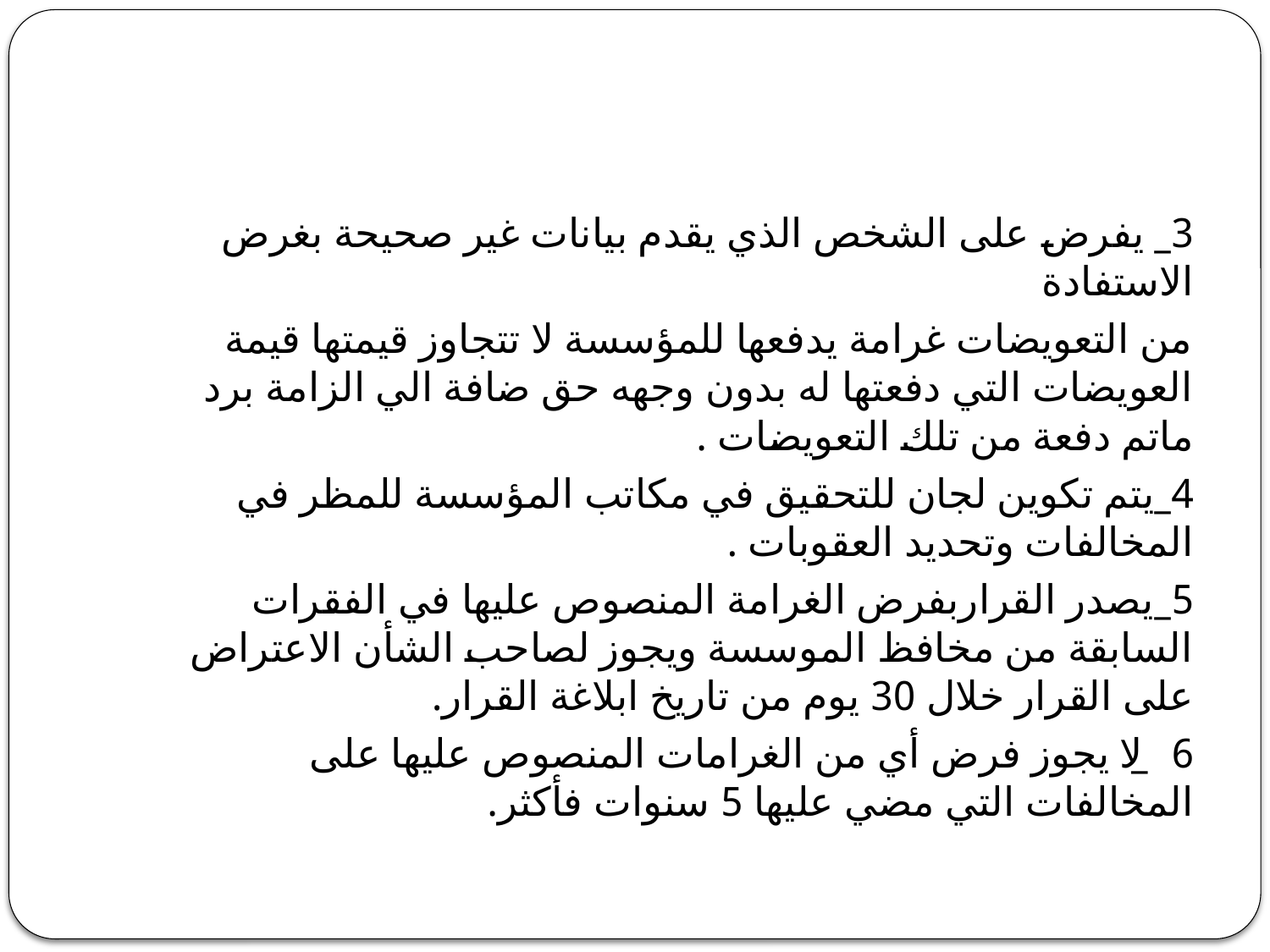

#
3_ يفرض على الشخص الذي يقدم بيانات غير صحيحة بغرض الاستفادة
من التعويضات غرامة يدفعها للمؤسسة لا تتجاوز قيمتها قيمة العويضات التي دفعتها له بدون وجهه حق ضافة الي الزامة برد ماتم دفعة من تلك التعويضات .
4_يتم تكوين لجان للتحقيق في مكاتب المؤسسة للمظر في المخالفات وتحديد العقوبات .
5_يصدر القراربفرض الغرامة المنصوص عليها في الفقرات السابقة من مخافظ الموسسة ويجوز لصاحب الشأن الاعتراض على القرار خلال 30 يوم من تاريخ ابلاغة القرار.
6_ لا يجوز فرض أي من الغرامات المنصوص عليها على المخالفات التي مضي عليها 5 سنوات فأكثر.